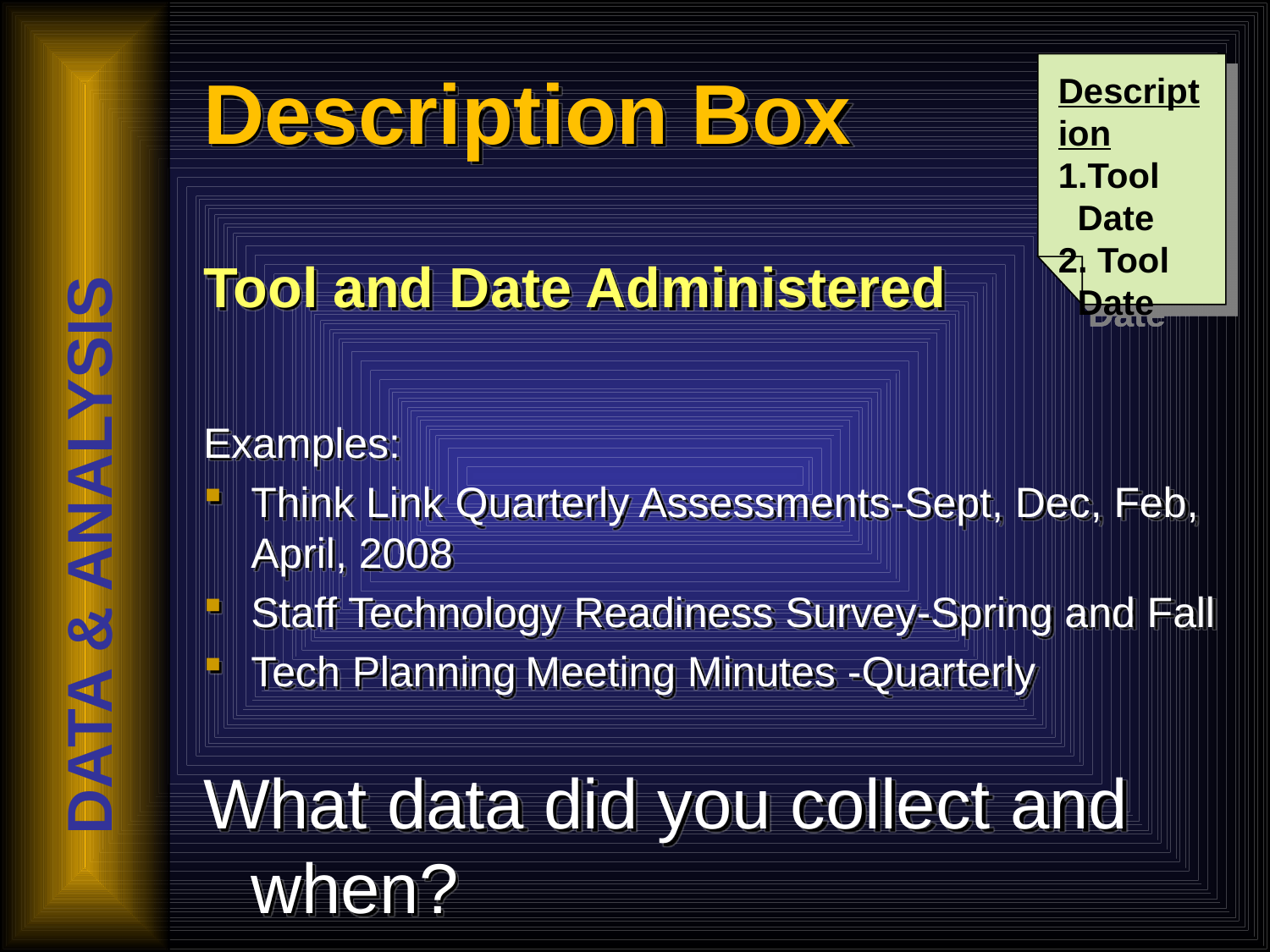

Description Box

Tool and Date Administered

Examples:
Think Link Quarterly Assessments-Sept, Dec, Feb, April, 2008
Staff Technology Readiness Survey-Spring and Fall
Tech Planning Meeting Minutes -Quarterly

What data did you collect and when?
Description
1.Tool
  Date
2. Tool
  Date
DATA & ANALYSIS